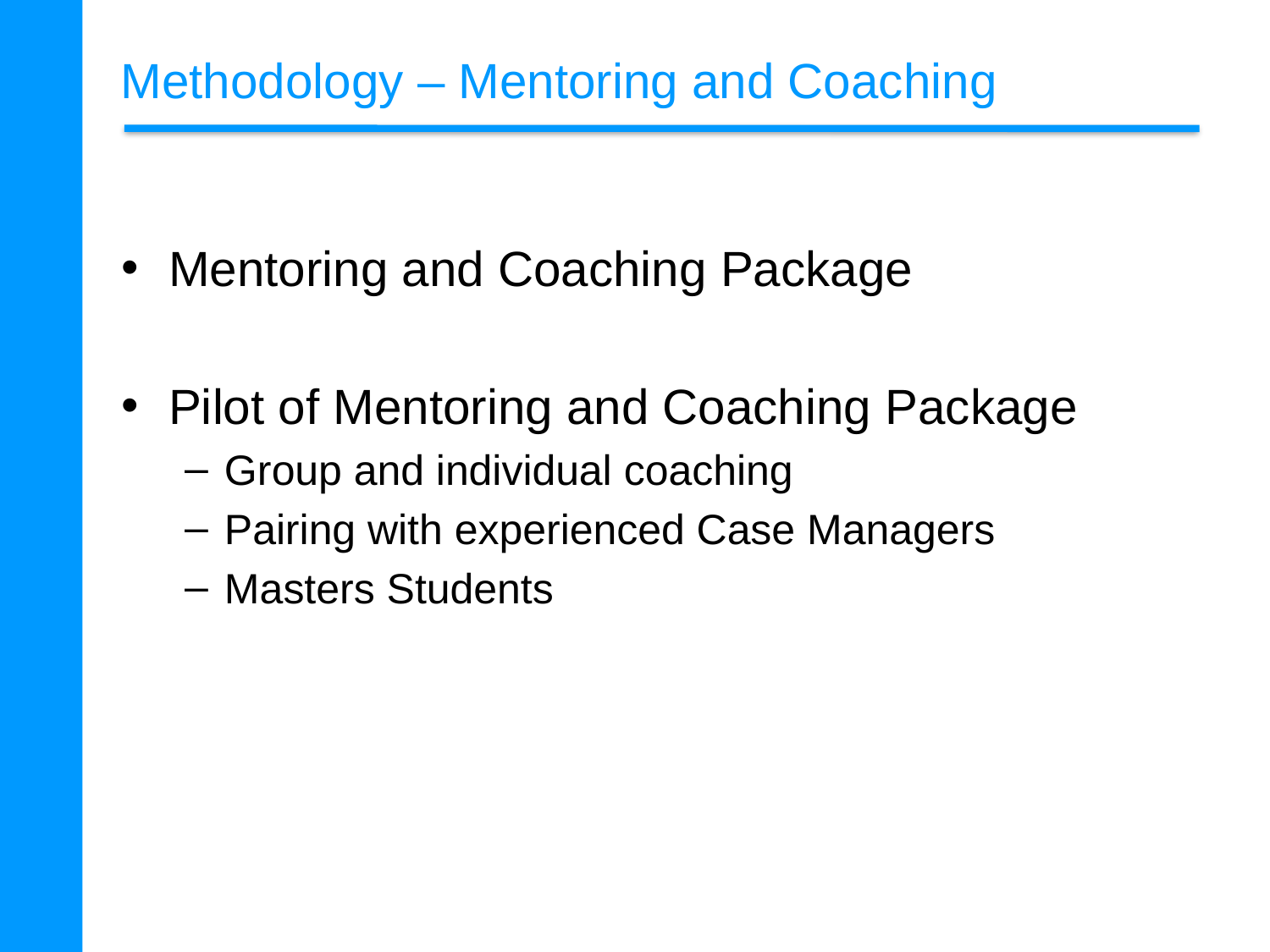

# Methodology – Mentoring and Coaching
Mentoring and Coaching Package

Pilot of Mentoring and Coaching Package
Group and individual coaching
Pairing with experienced Case Managers
Masters Students